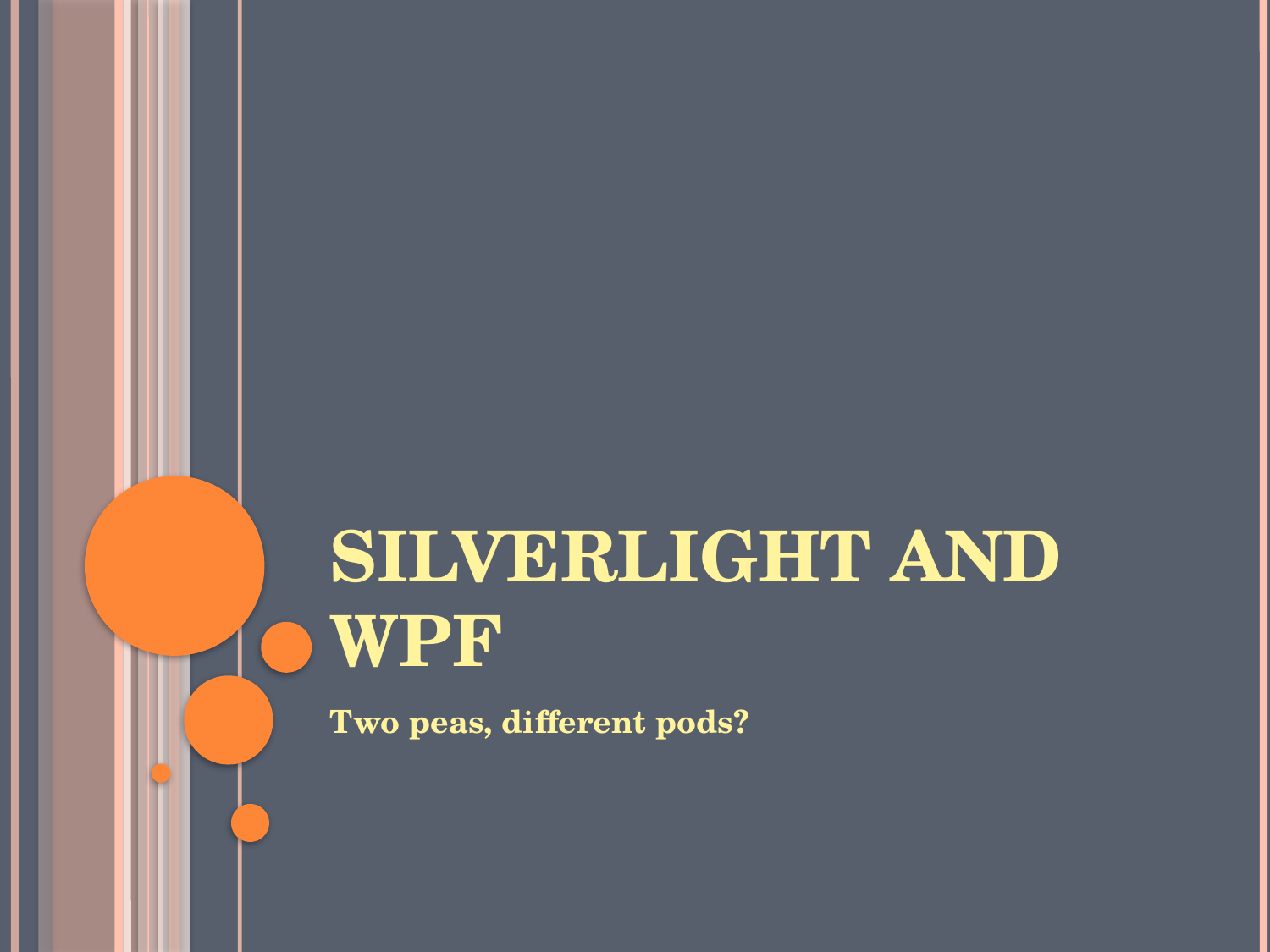

# Silverlight and WPF
Two peas, different pods?